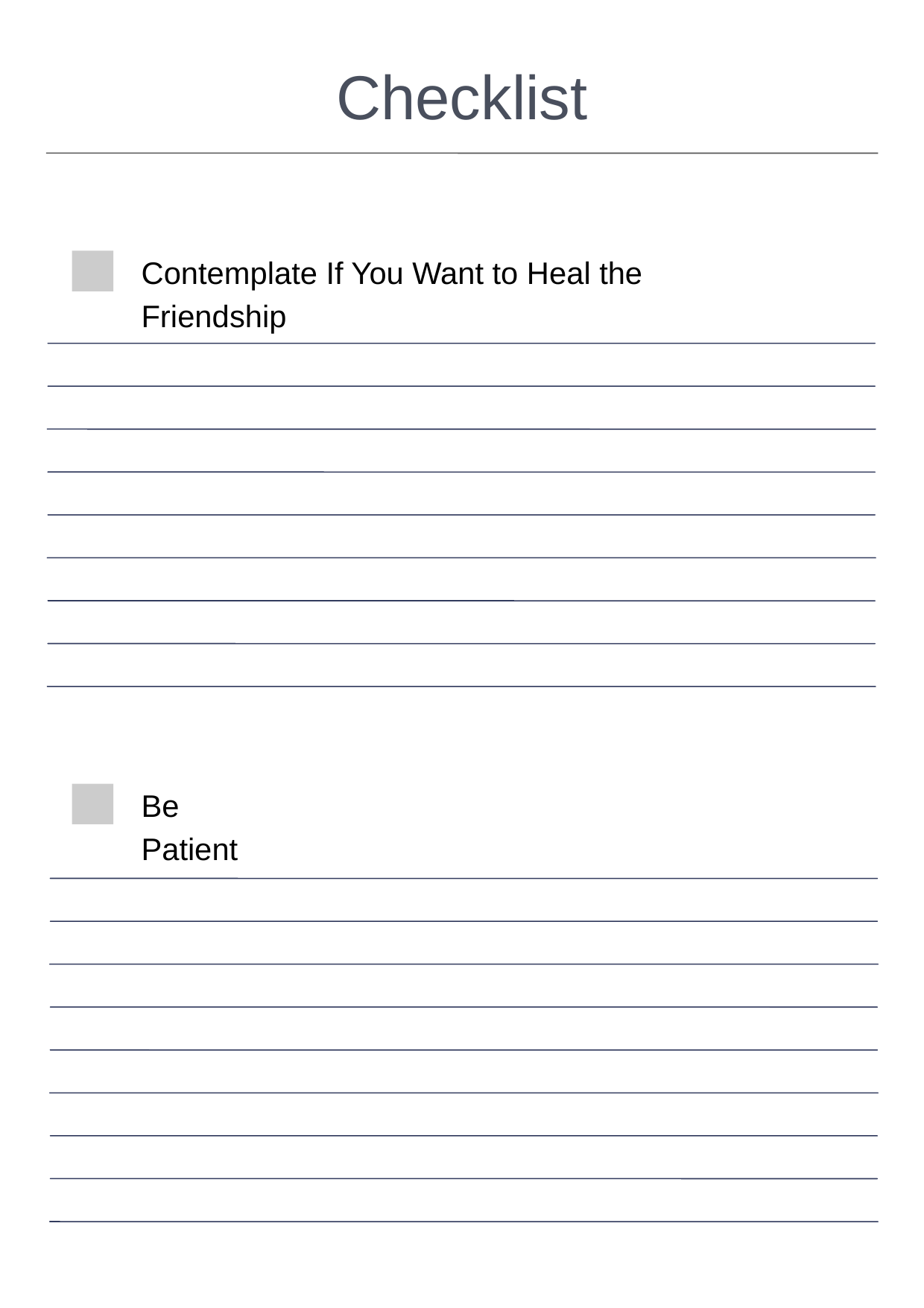

Checklist

Contemplate If You Want to Heal the Friendship

Be Patient